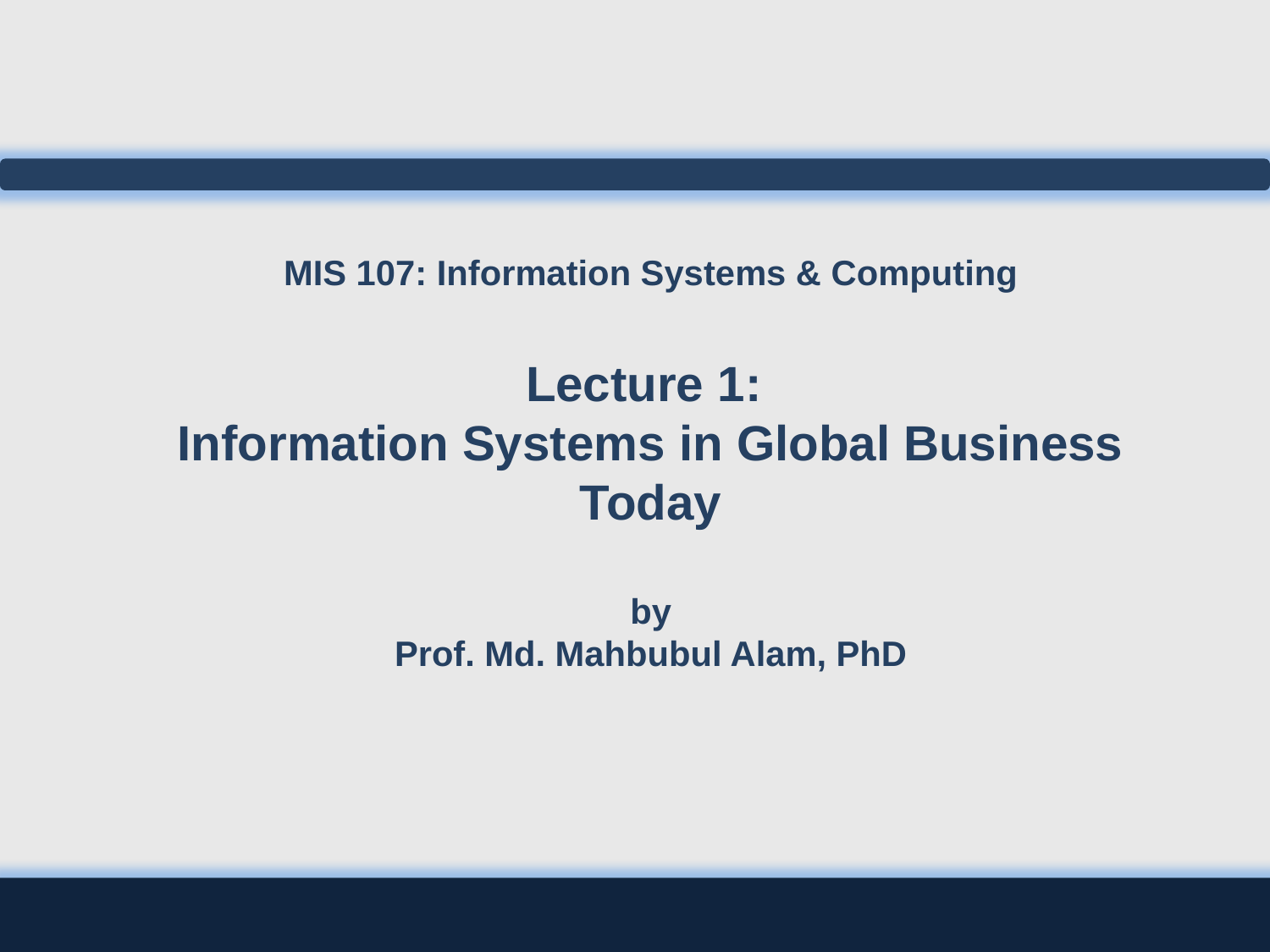

# MIS 107: Information Systems & Computing Lecture 1: Information Systems in Global Business Today by Prof. Md. Mahbubul Alam, PhD